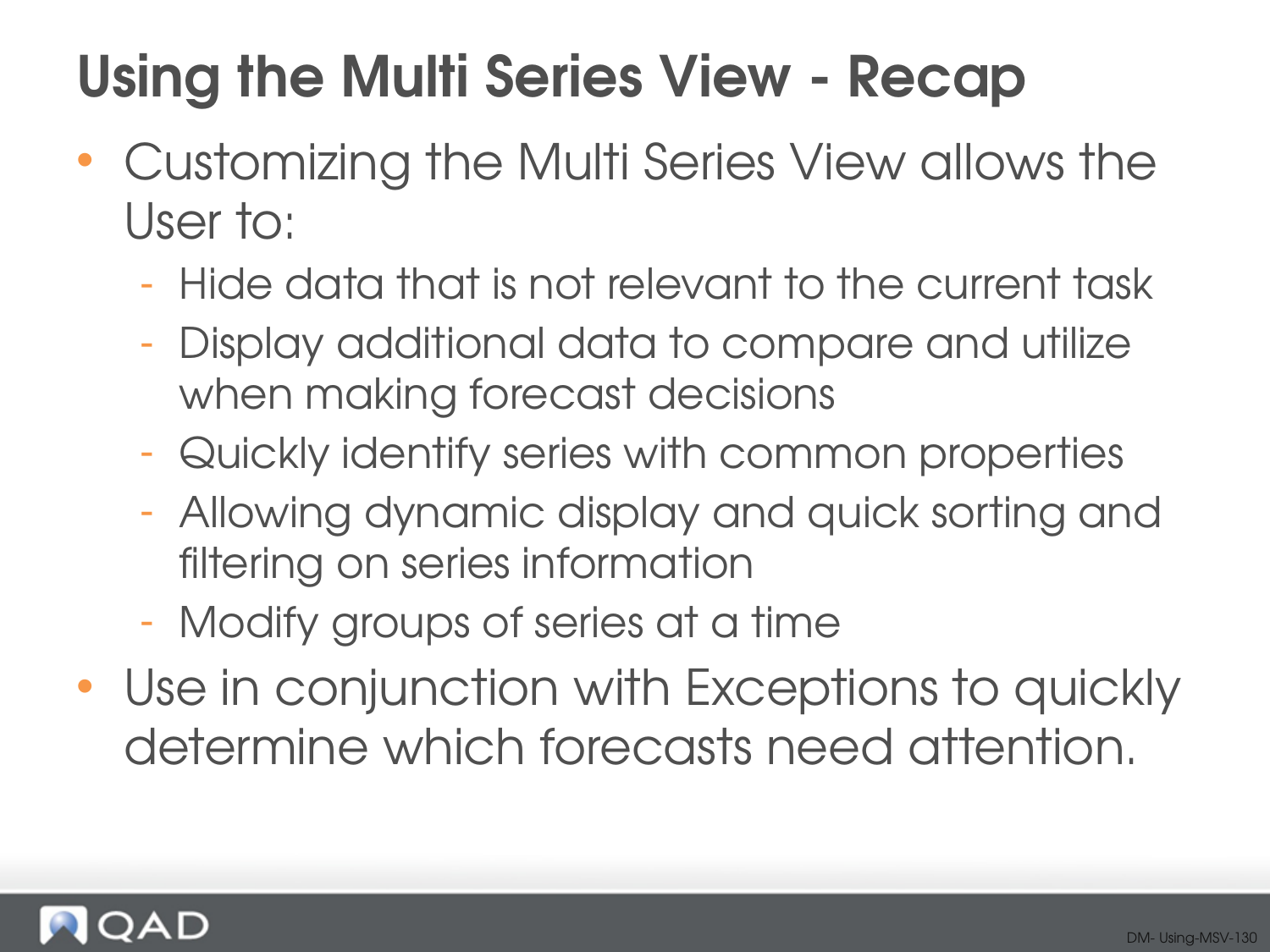

# Using the Multi Series View - Recap
Customizing the Multi Series View allows the User to:
Hide data that is not relevant to the current task
Display additional data to compare and utilize when making forecast decisions
Quickly identify series with common properties
Allowing dynamic display and quick sorting and filtering on series information
Modify groups of series at a time
Use in conjunction with Exceptions to quickly determine which forecasts need attention.

DM- Using-MSV-130